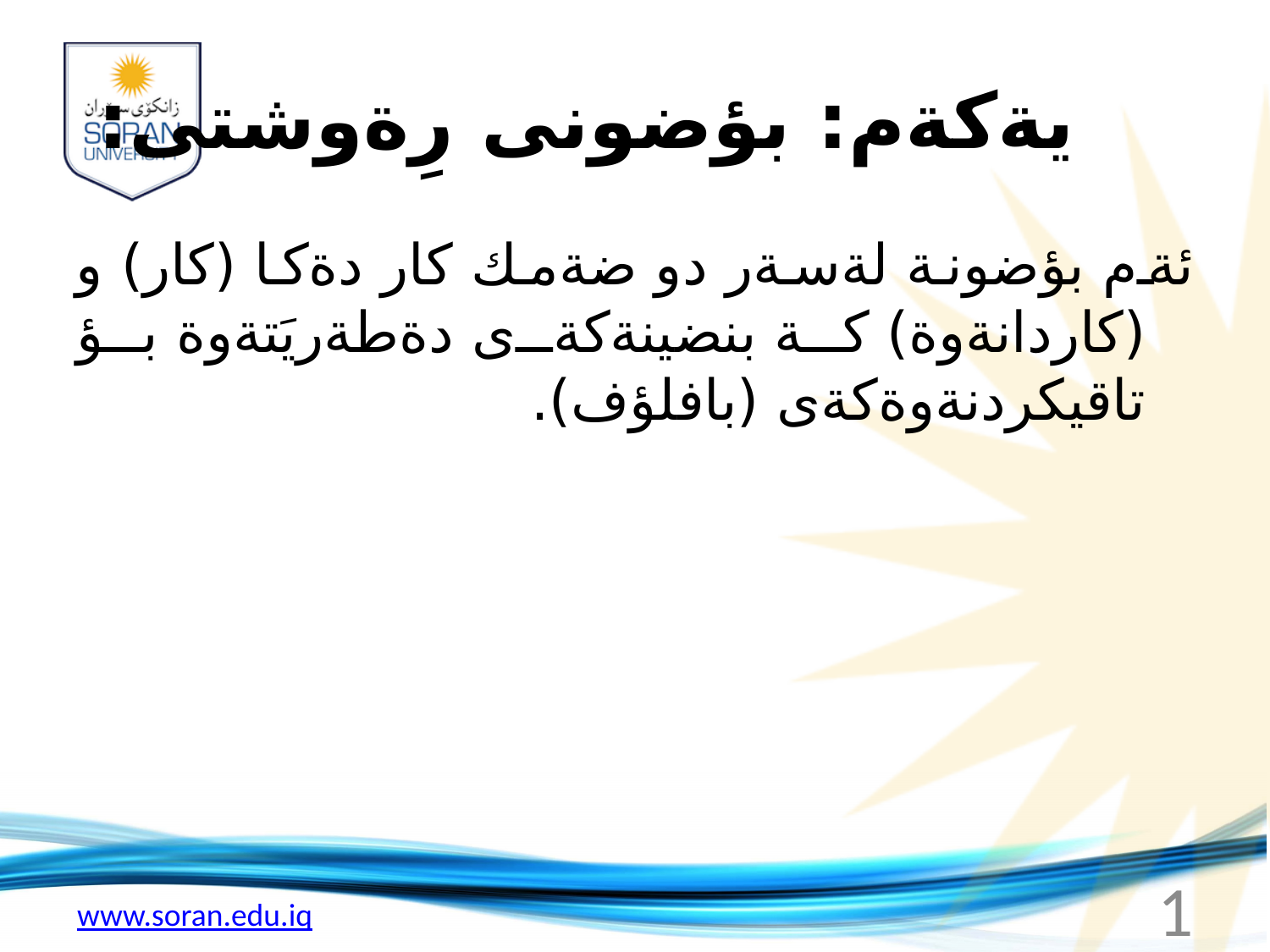

# يةكةم: بؤضونى رِةوشتى:
ئةم بؤضونة لةسةر دو ضةمك كار دةكا (كار) و (كاردانةوة) كة بنضينةكةى دةطةريَتةوة بؤ تاقيكردنةوةكةى (بافلؤف).
1